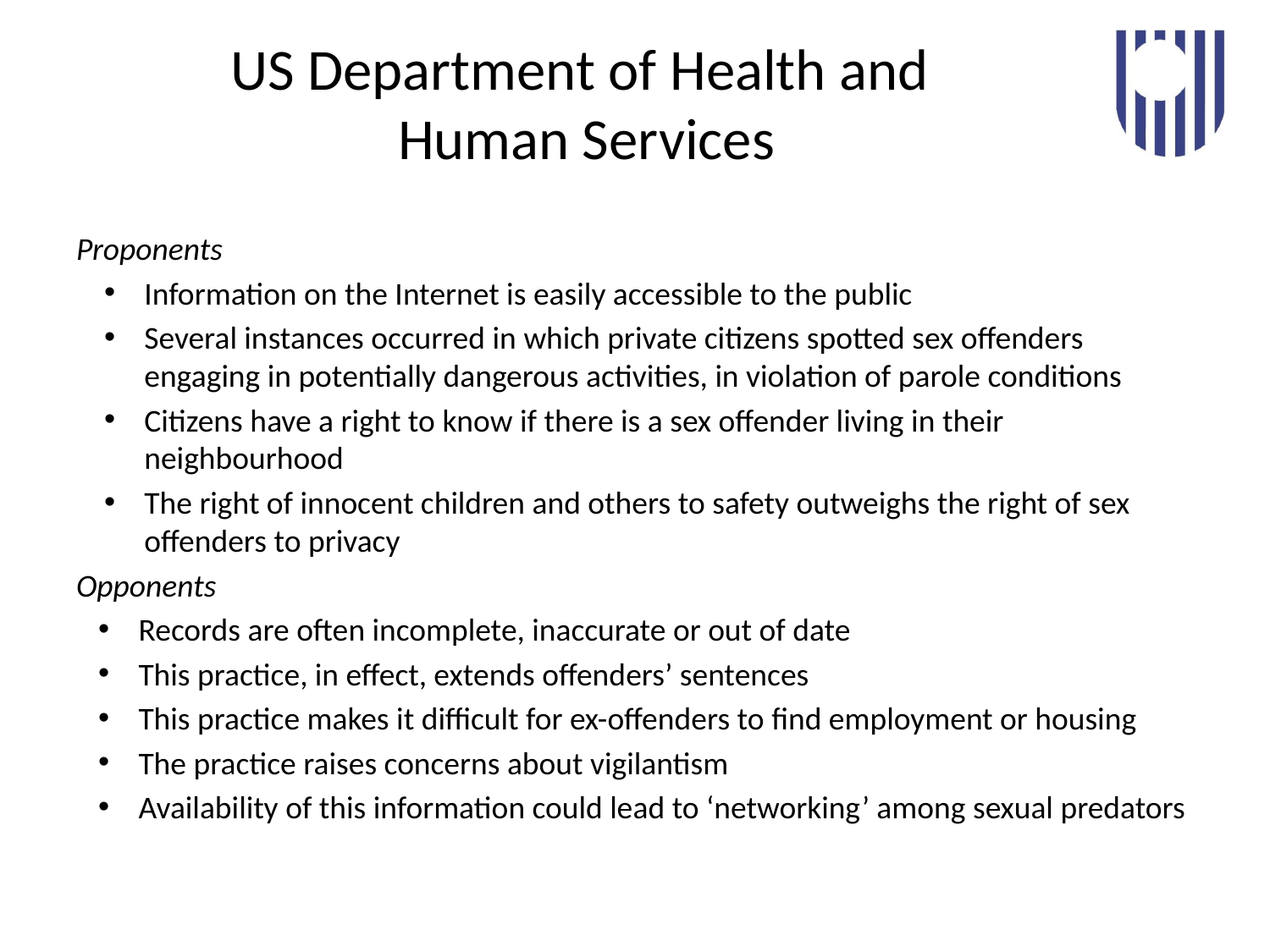

# US Department of Health and Human Services
Proponents
Information on the Internet is easily accessible to the public
Several instances occurred in which private citizens spotted sex offenders engaging in potentially dangerous activities, in violation of parole conditions
Citizens have a right to know if there is a sex offender living in their neighbourhood
The right of innocent children and others to safety outweighs the right of sex offenders to privacy
Opponents
Records are often incomplete, inaccurate or out of date
This practice, in effect, extends offenders’ sentences
This practice makes it difficult for ex-offenders to find employment or housing
The practice raises concerns about vigilantism
Availability of this information could lead to ‘networking’ among sexual predators